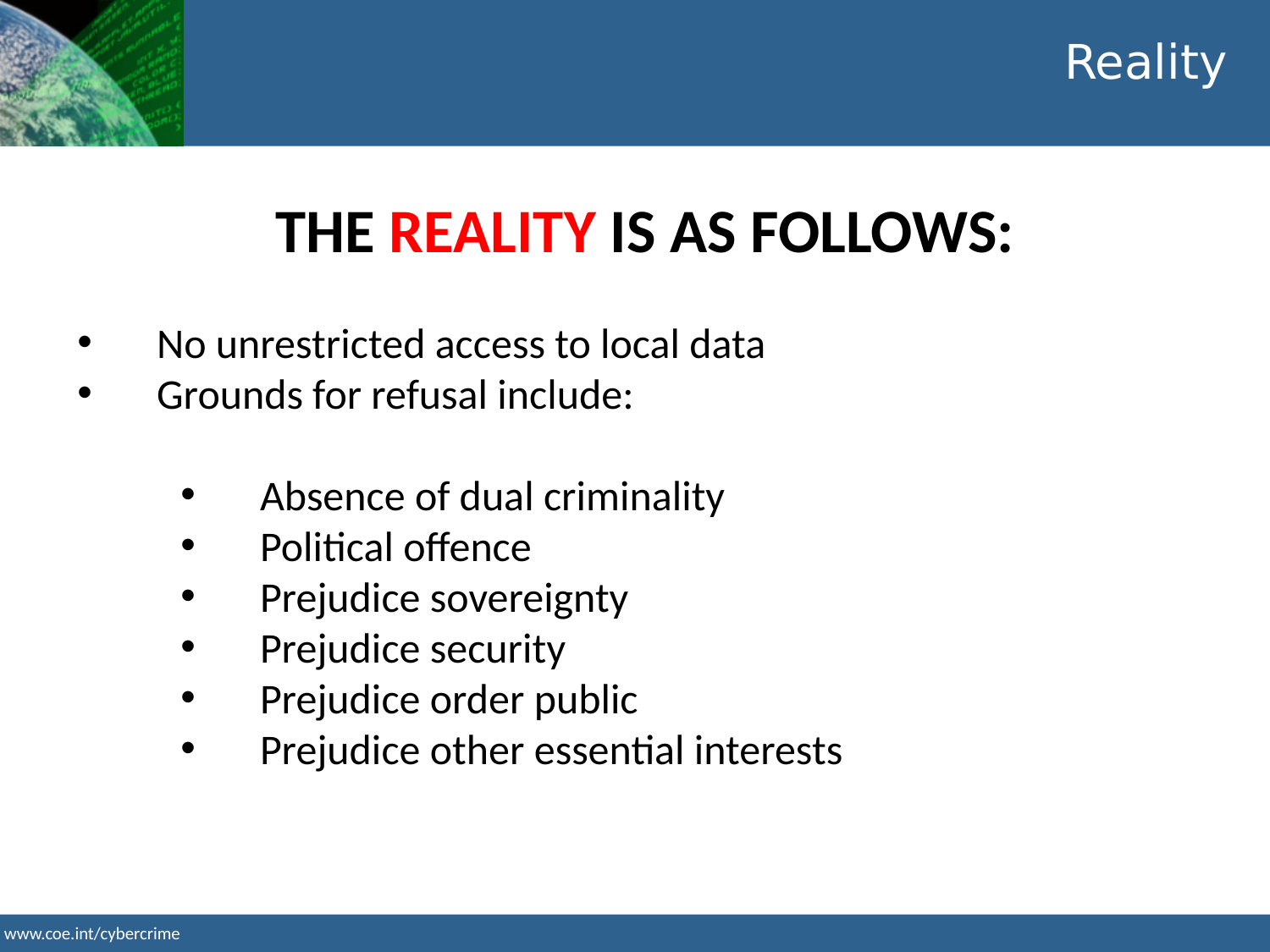

Reality
THE REALITY IS AS FOLLOWS:

No unrestricted access to local data
Grounds for refusal include:

Absence of dual criminality
Political offence
Prejudice sovereignty
Prejudice security
Prejudice order public
Prejudice other essential interests